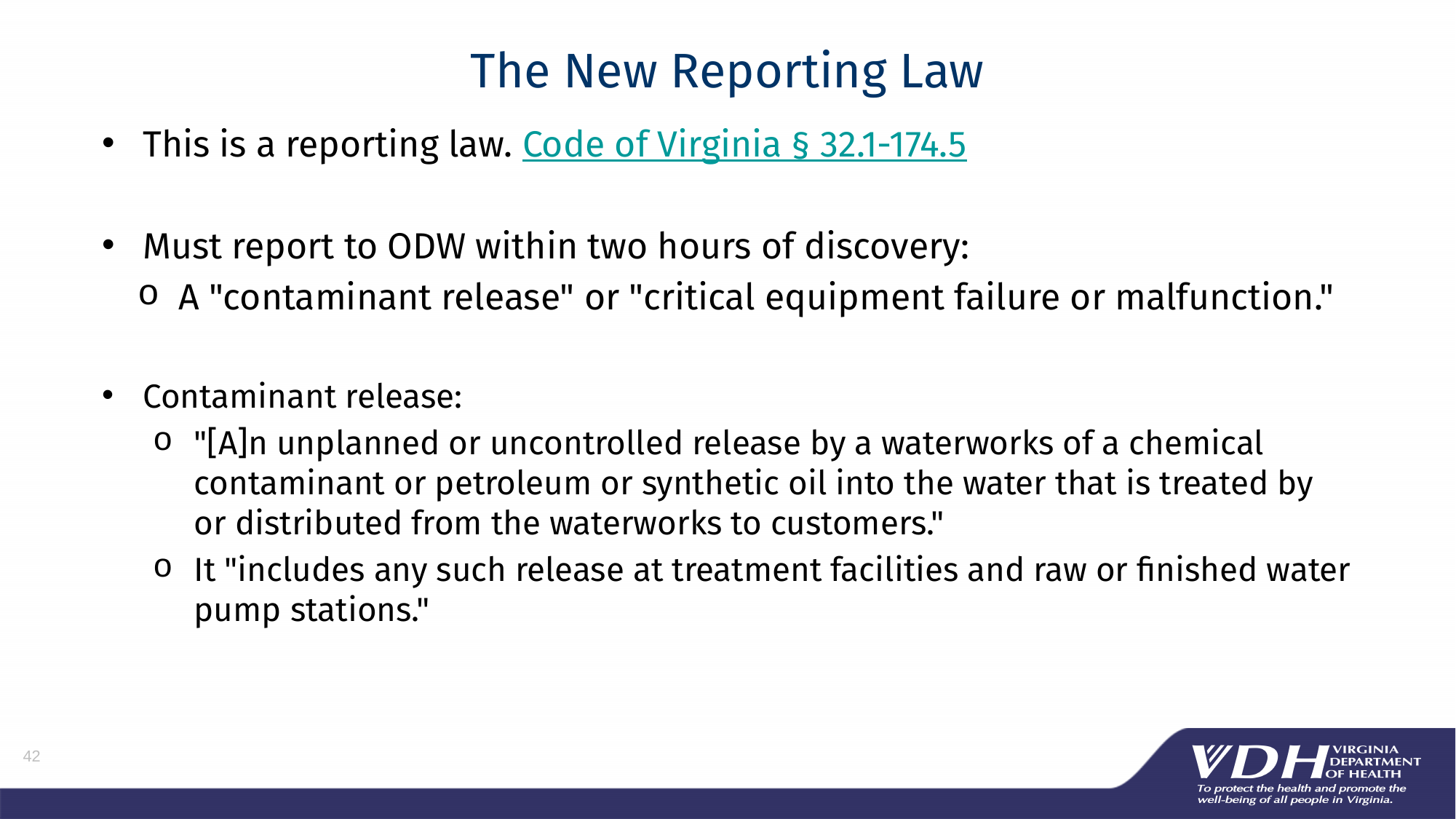

# The New Reporting Law
This is a reporting law. Code of Virginia § 32.1-174.5

Must report to ODW within two hours of discovery:
A "contaminant release" or "critical equipment failure or malfunction."

Contaminant release:
"[A]n unplanned or uncontrolled release by a waterworks of a chemical contaminant or petroleum or synthetic oil into the water that is treated by or distributed from the waterworks to customers."
It "includes any such release at treatment facilities and raw or finished water pump stations."

42